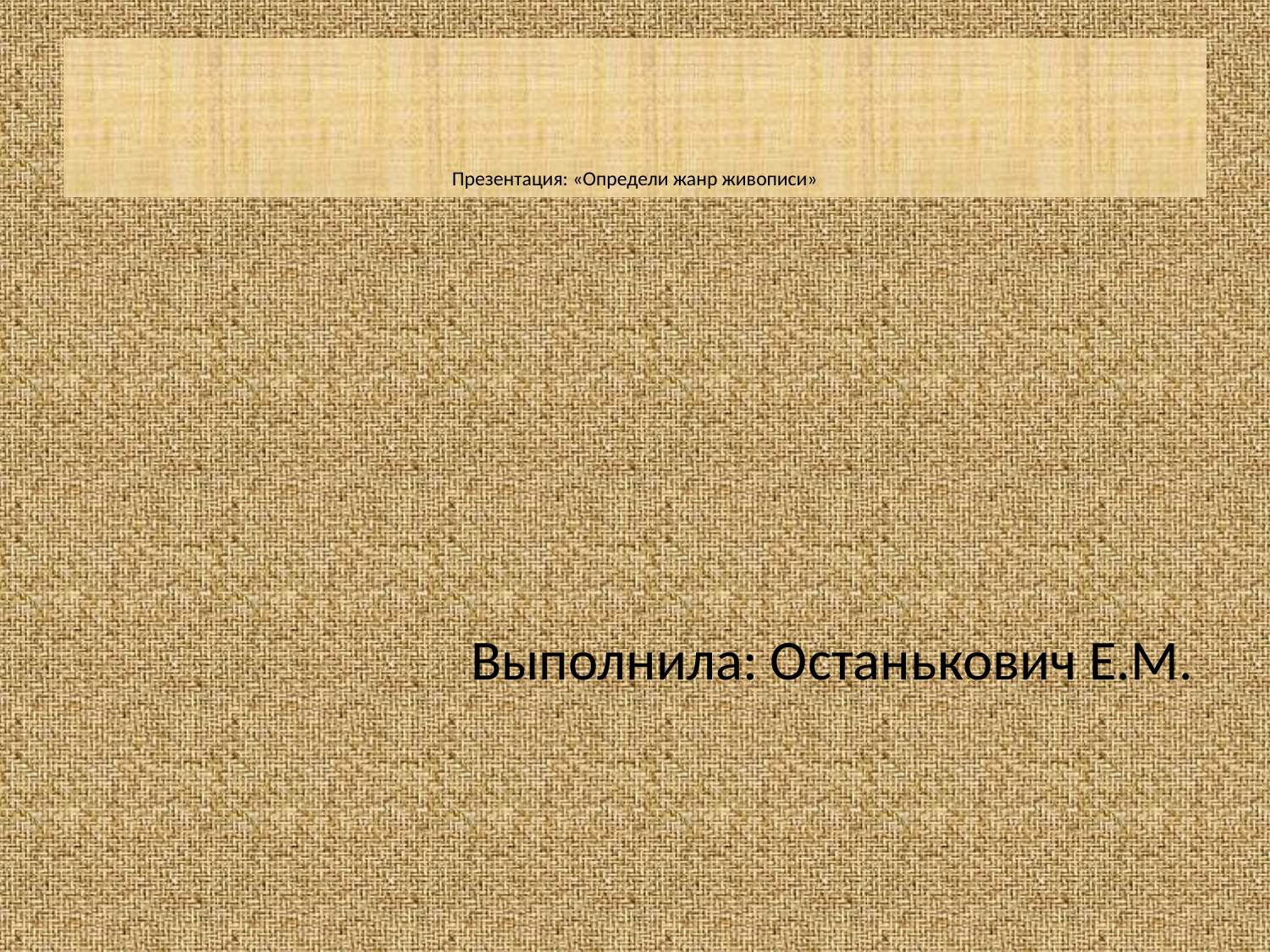

# Презентация: «Определи жанр живописи»

Выполнила: Останькович Е.М.